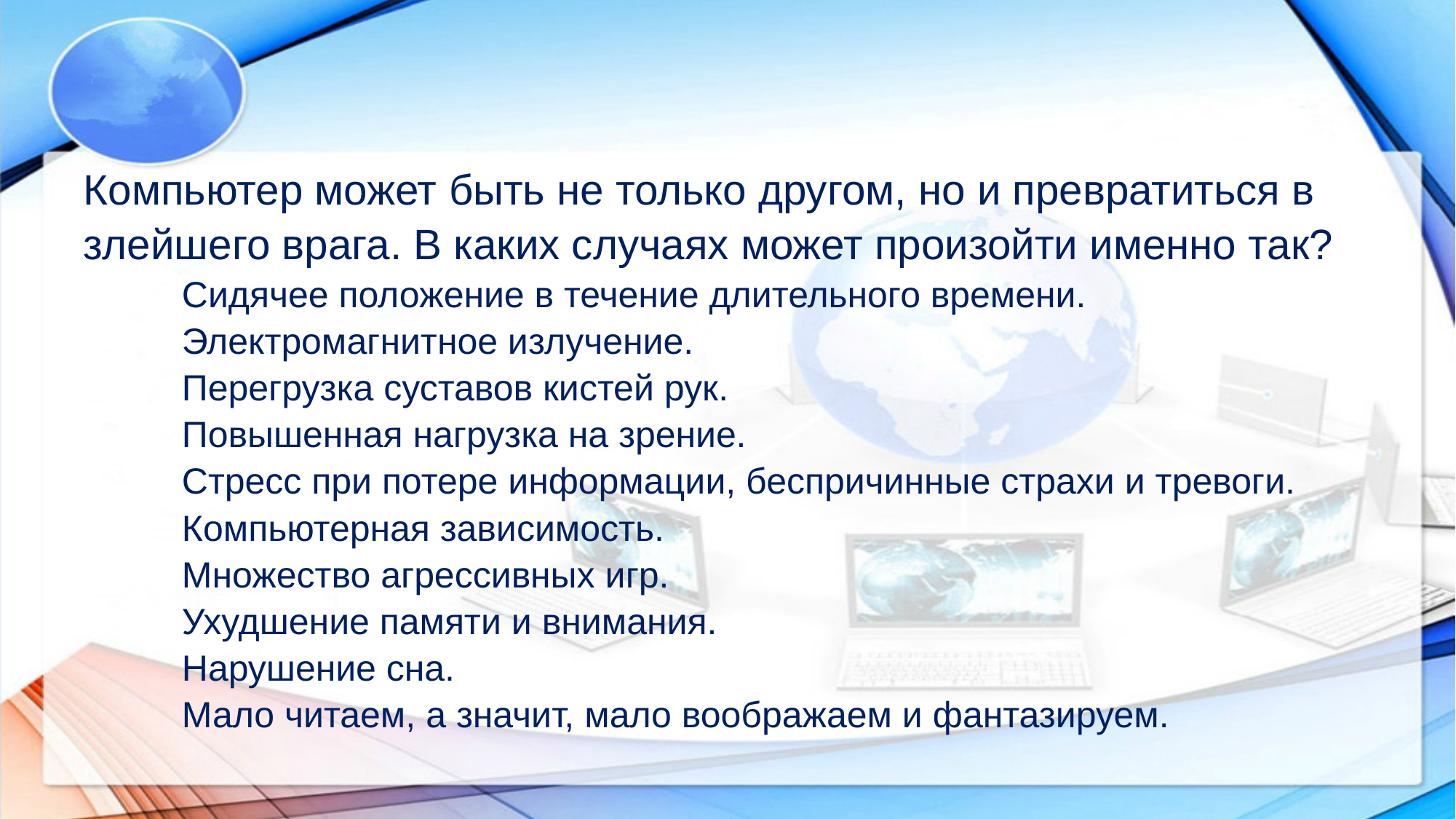

# Компьютер может быть не только другом, но и превратиться в злейшего врага. В каких случаях может произойти именно так? Сидячее положение в течение длительного времени. Электромагнитное излучение. Перегрузка суставов кистей рук. Повышенная нагрузка на зрение. Стресс при потере информации, беспричинные страхи и тревоги. Компьютерная зависимость. Множество агрессивных игр. Ухудшение памяти и внимания. Нарушение сна. Мало читаем, а значит, мало воображаем и фантазируем.